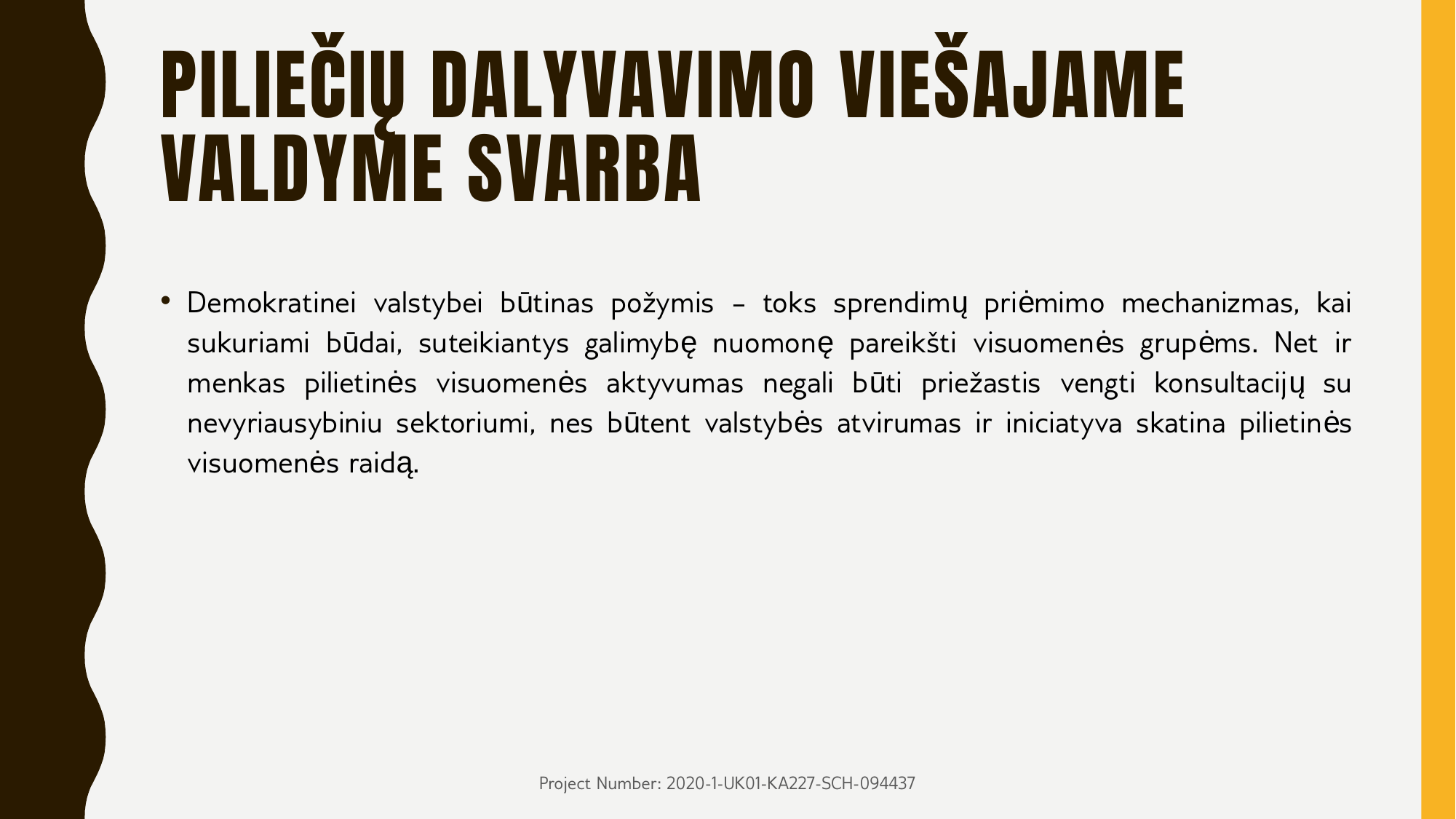

# Piliečių dalyvavimo viešajame valdyme svarba
Demokratinei valstybei būtinas požymis – toks sprendimų priėmimo mechanizmas, kai sukuriami būdai, suteikiantys galimybę nuomonę pareikšti visuomenės grupėms. Net ir menkas pilietinės visuomenės aktyvumas negali būti priežastis vengti konsultacijų su nevyriausybiniu sektoriumi, nes būtent valstybės atvirumas ir iniciatyva skatina pilietinės visuomenės raidą.

Project Number: 2020-1-UK01-KA227-SCH-094437